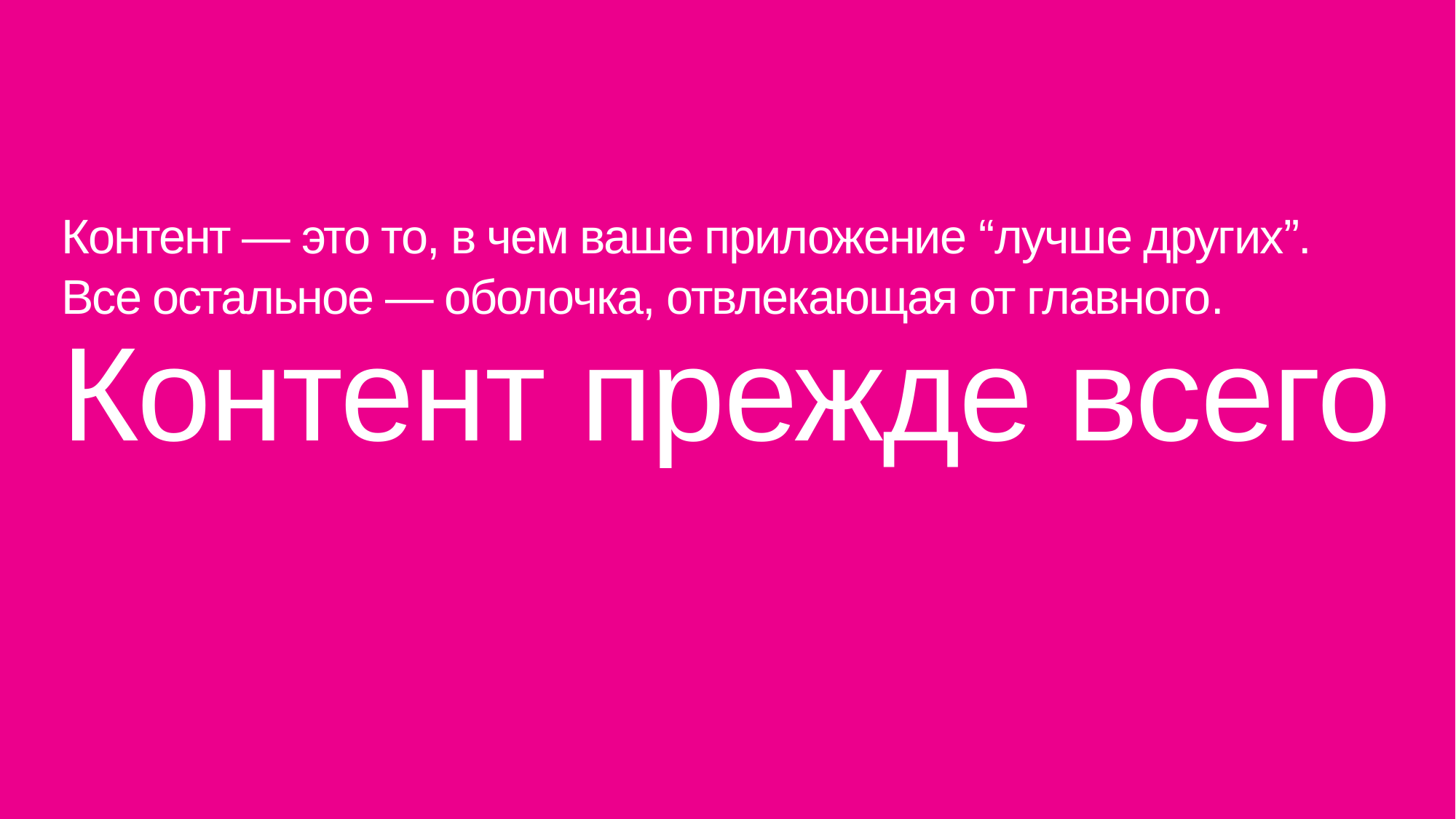

Контент — это то, в чем ваше приложение “лучше других”.
Все остальное — оболочка, отвлекающая от главного.
Контент прежде всего